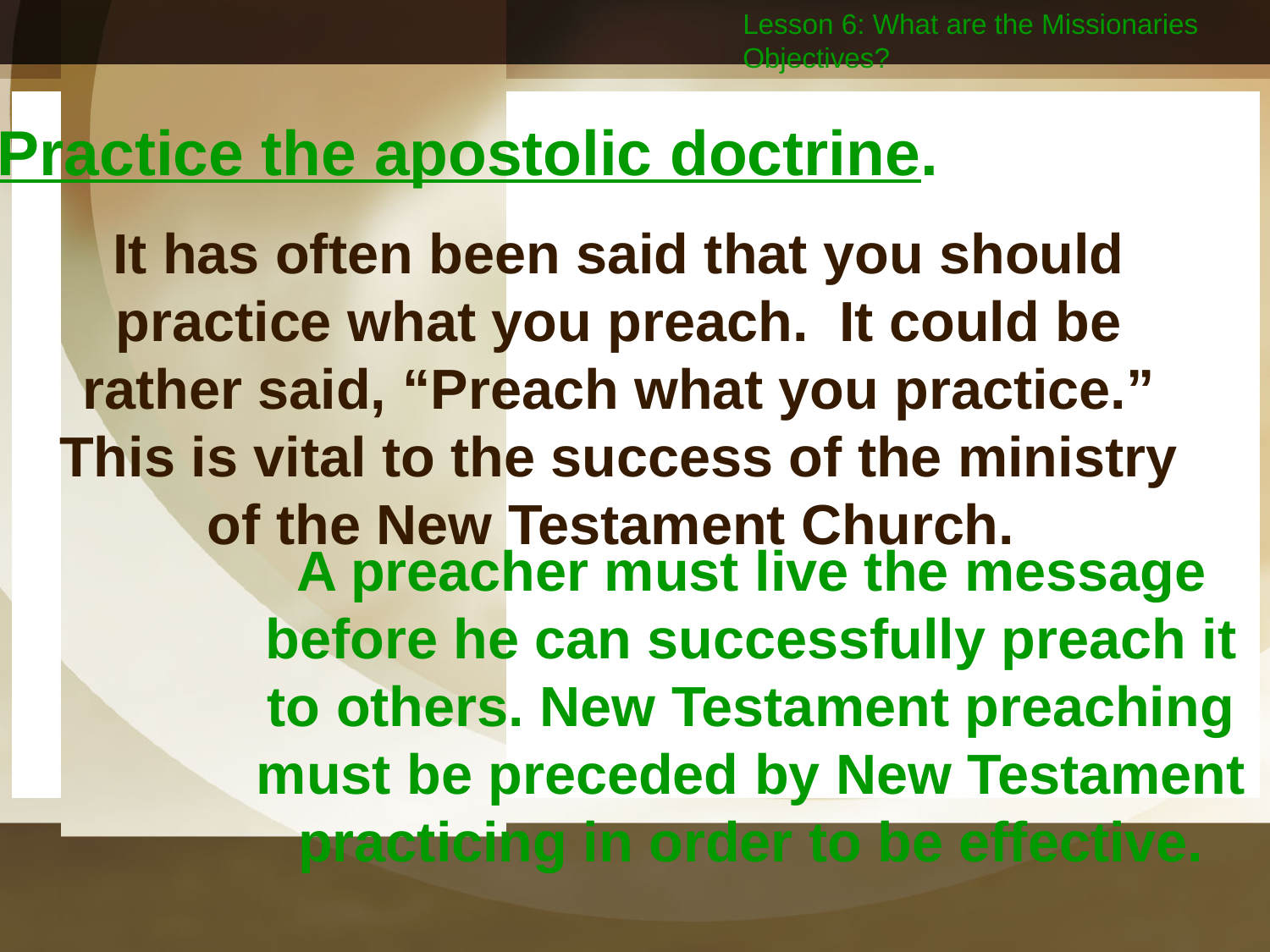

Lesson 6: What are the Missionaries Objectives?
c. Practice the apostolic doctrine.
It has often been said that you should practice what you preach.  It could be rather said, “Preach what you practice.” This is vital to the success of the ministry of the New Testament Church.
A preacher must live the message before he can successfully preach it to others. New Testament preaching must be preceded by New Testament practicing in order to be effective.